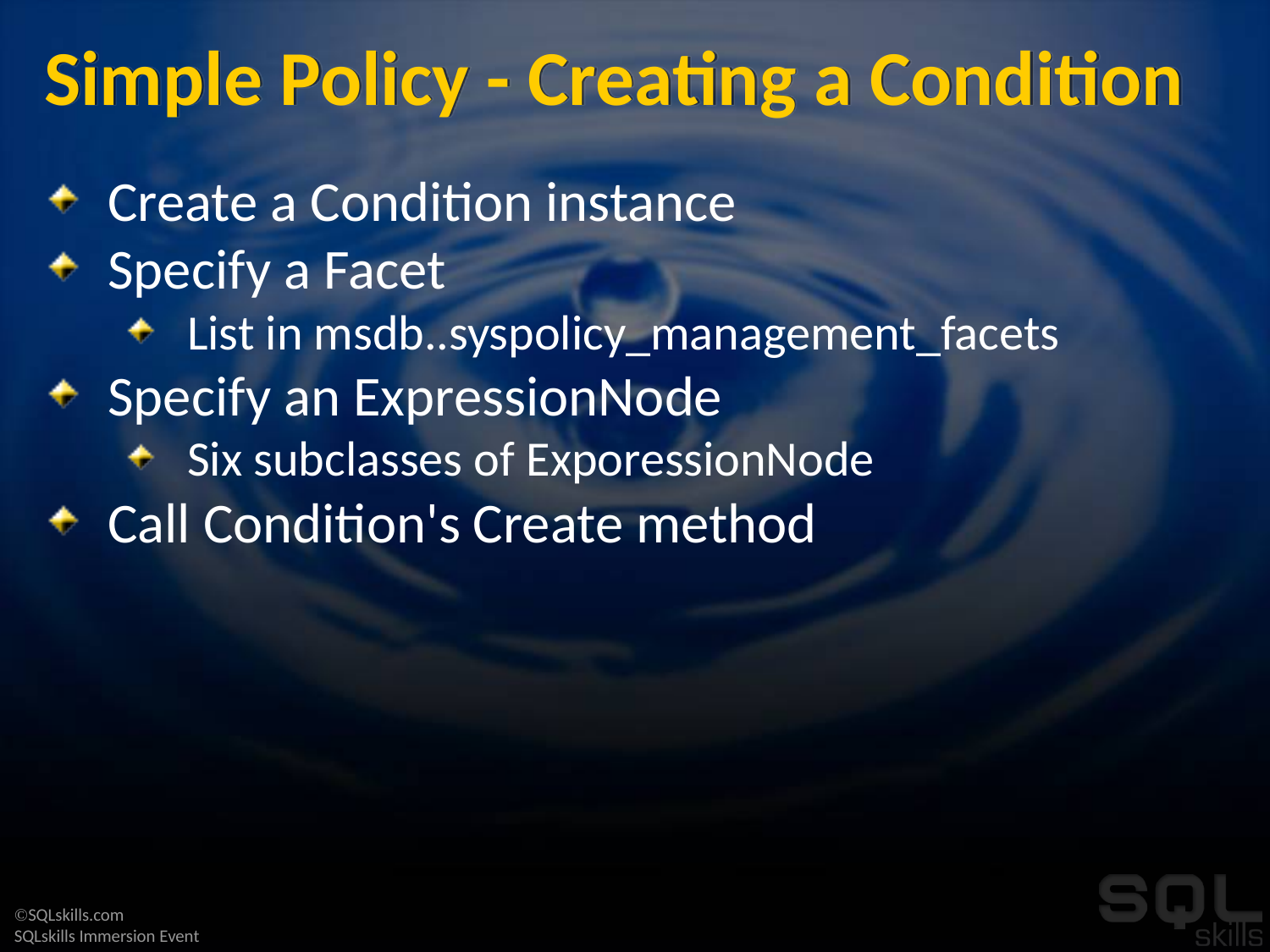

# Simple Policy - Creating a Condition
Create a Condition instance
Specify a Facet
List in msdb..syspolicy_management_facets
Specify an ExpressionNode
Six subclasses of ExporessionNode
Call Condition's Create method